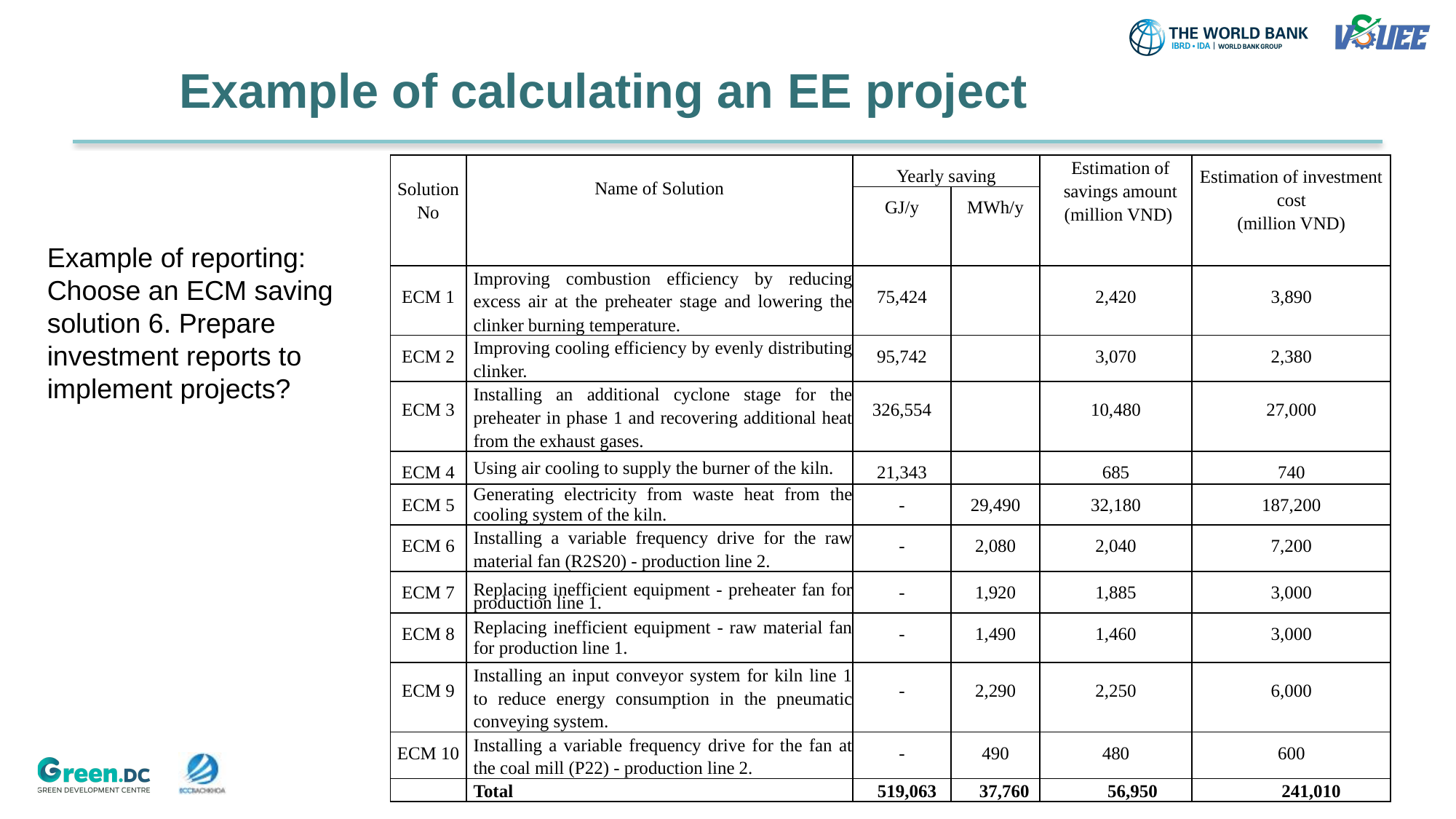

# Example of calculating an EE project
| Solution No | Name of Solution | Yearly saving |  | Estimation of savings amount (million VND) | Estimation of investment cost (million VND) |
| --- | --- | --- | --- | --- | --- |
|  |  | GJ/y | MWh/y |  |  |
| ECM 1 | Improving combustion efficiency by reducing excess air at the preheater stage and lowering the clinker burning temperature. | 75,424 |  | 2,420 | 3,890 |
| ECM 2 | Improving cooling efficiency by evenly distributing clinker. | 95,742 |  | 3,070 | 2,380 |
| ECM 3 | Installing an additional cyclone stage for the preheater in phase 1 and recovering additional heat from the exhaust gases. | 326,554 |  | 10,480 | 27,000 |
| ECM 4 | Using air cooling to supply the burner of the kiln. | 21,343 |  | 685 | 740 |
| ECM 5 | Generating electricity from waste heat from the cooling system of the kiln. | - | 29,490 | 32,180 | 187,200 |
| ECM 6 | Installing a variable frequency drive for the raw material fan (R2S20) - production line 2. | - | 2,080 | 2,040 | 7,200 |
| ECM 7 | Replacing inefficient equipment - preheater fan for production line 1. | - | 1,920 | 1,885 | 3,000 |
| ECM 8 | Replacing inefficient equipment - raw material fan for production line 1. | - | 1,490 | 1,460 | 3,000 |
| ECM 9 | Installing an input conveyor system for kiln line 1 to reduce energy consumption in the pneumatic conveying system. | - | 2,290 | 2,250 | 6,000 |
| ECM 10 | Installing a variable frequency drive for the fan at the coal mill (P22) - production line 2. | - | 490 | 480 | 600 |
|  | Total | 519,063 | 37,760 | 56,950 | 241,010 |
Example of reporting: Choose an ECM saving solution 6. Prepare investment reports to implement projects?